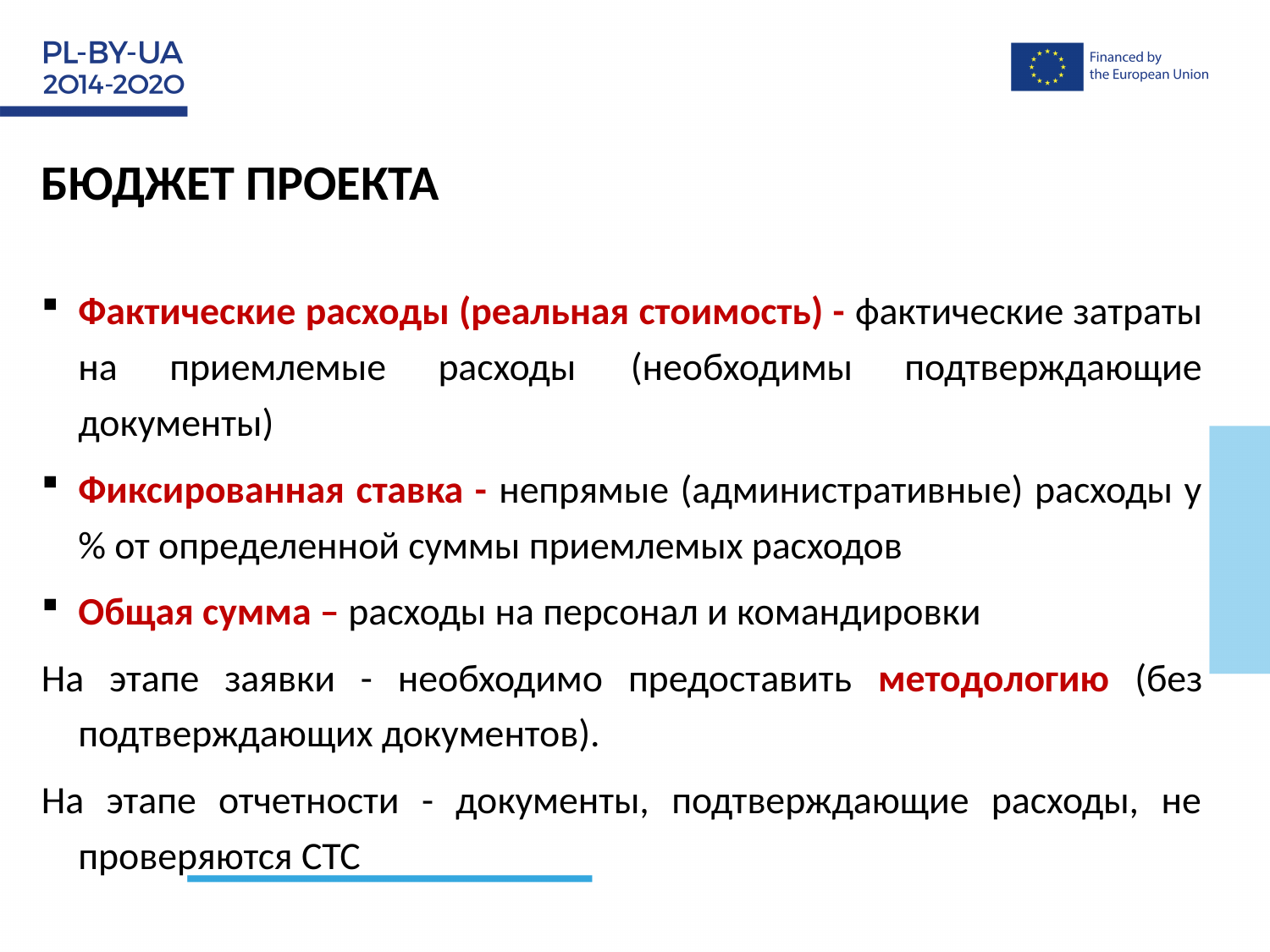

БЮДЖЕТ ПРОЕКТА

Фактические расходы (реальная стоимость) - фактические затраты на приемлемые расходы (необходимы подтверждающие документы)
Фиксированная ставка - непрямые (административные) расходы у % от определенной суммы приемлемых расходов
Общая сумма – расходы на персонал и командировки
На этапе заявки - необходимо предоставить методологию (без подтверждающих документов).
На этапе отчетности - документы, подтверждающие расходы, не проверяются СТС